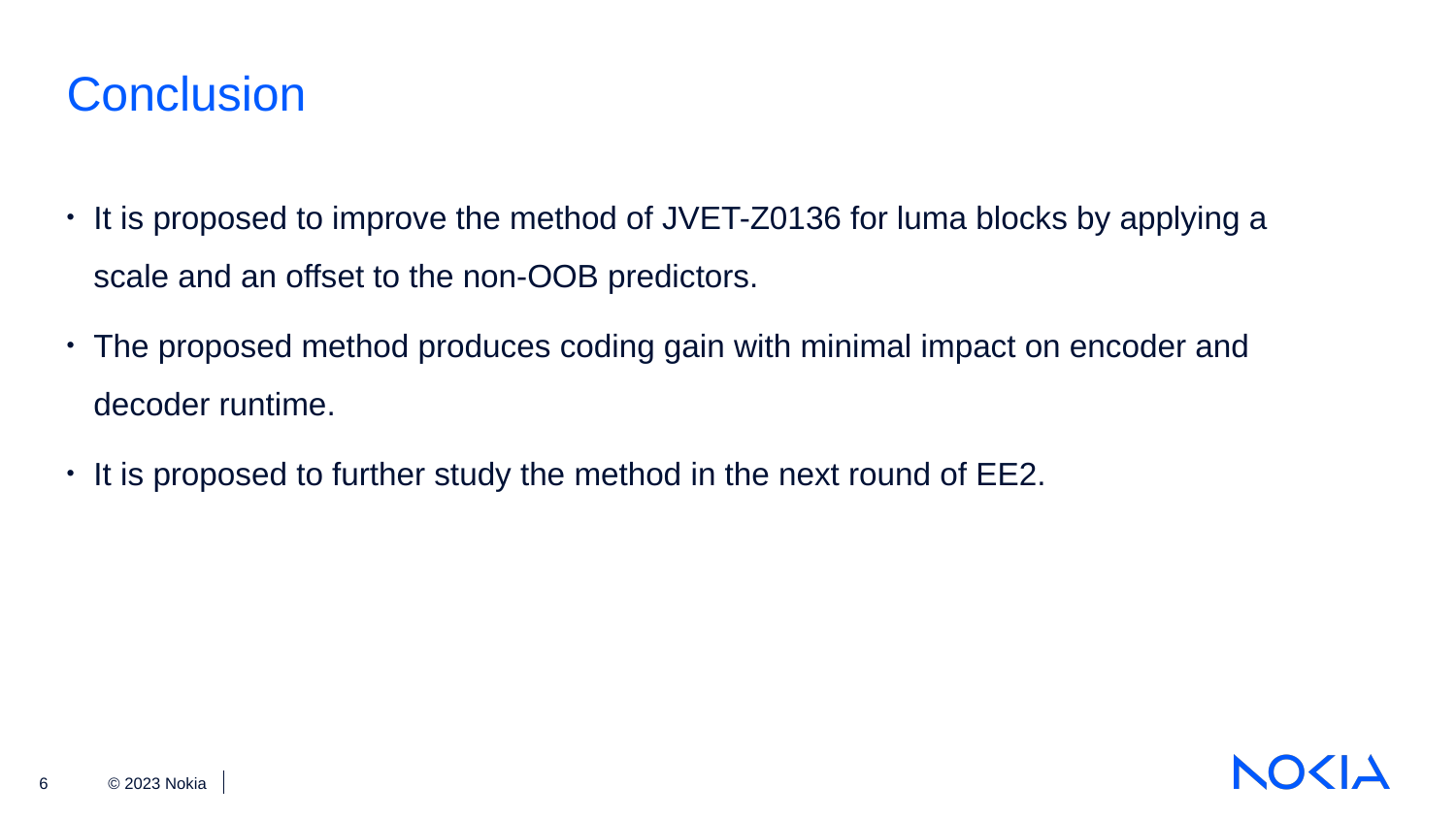

Conclusion
It is proposed to improve the method of JVET-Z0136 for luma blocks by applying a scale and an offset to the non-OOB predictors.
The proposed method produces coding gain with minimal impact on encoder and decoder runtime.
It is proposed to further study the method in the next round of EE2.